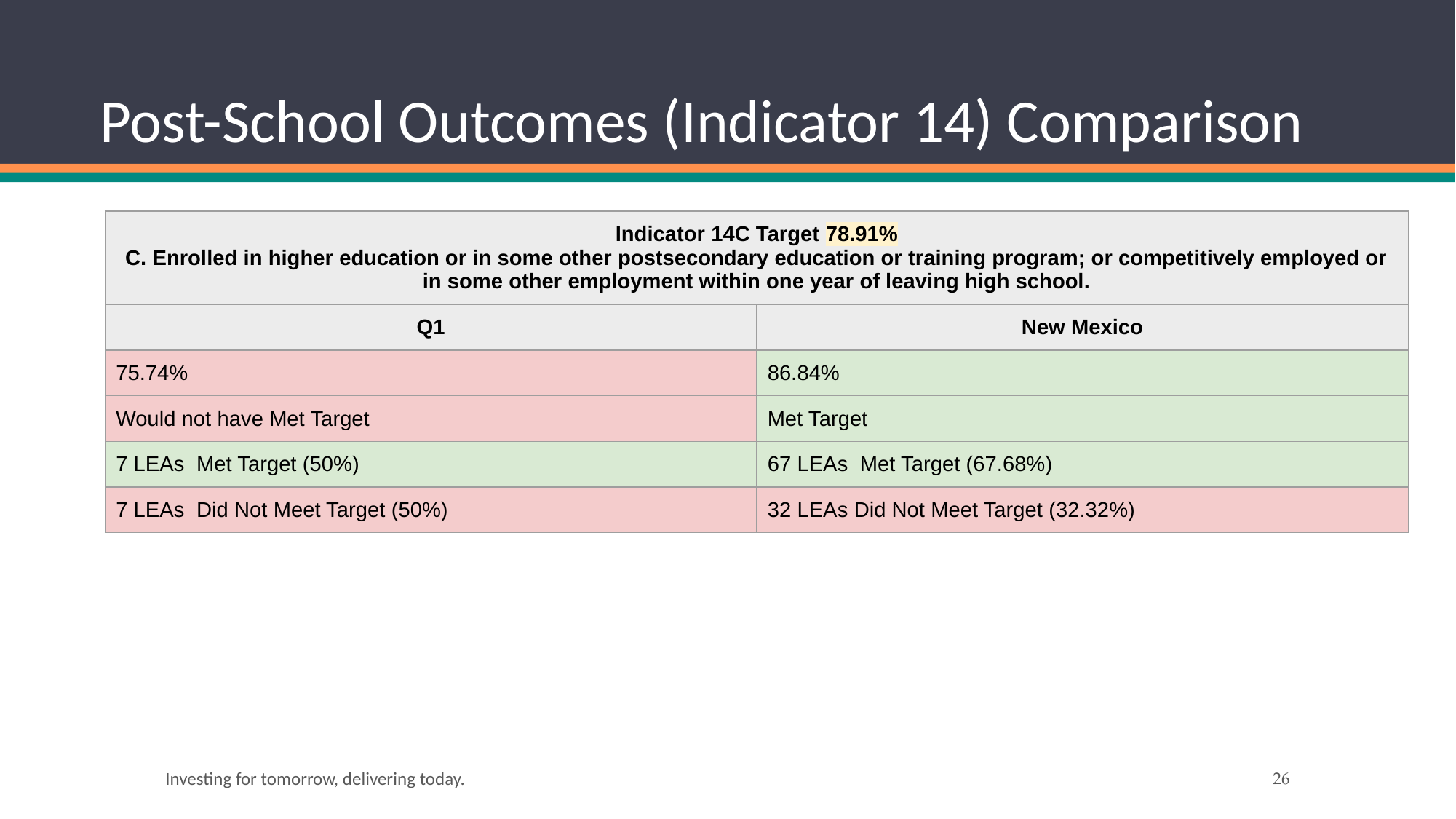

# Post-School Outcomes (Indicator 14) Comparison
| Indicator 14C Target 78.91% C. Enrolled in higher education or in some other postsecondary education or training program; or competitively employed or in some other employment within one year of leaving high school. |  |
| --- | --- |
| Q1 | New Mexico |
| 75.74% | 86.84% |
| Would not have Met Target | Met Target |
| 7 LEAs Met Target (50%) | 67 LEAs Met Target (67.68%) |
| 7 LEAs Did Not Meet Target (50%) | 32 LEAs Did Not Meet Target (32.32%) |
Investing for tomorrow, delivering today.
26